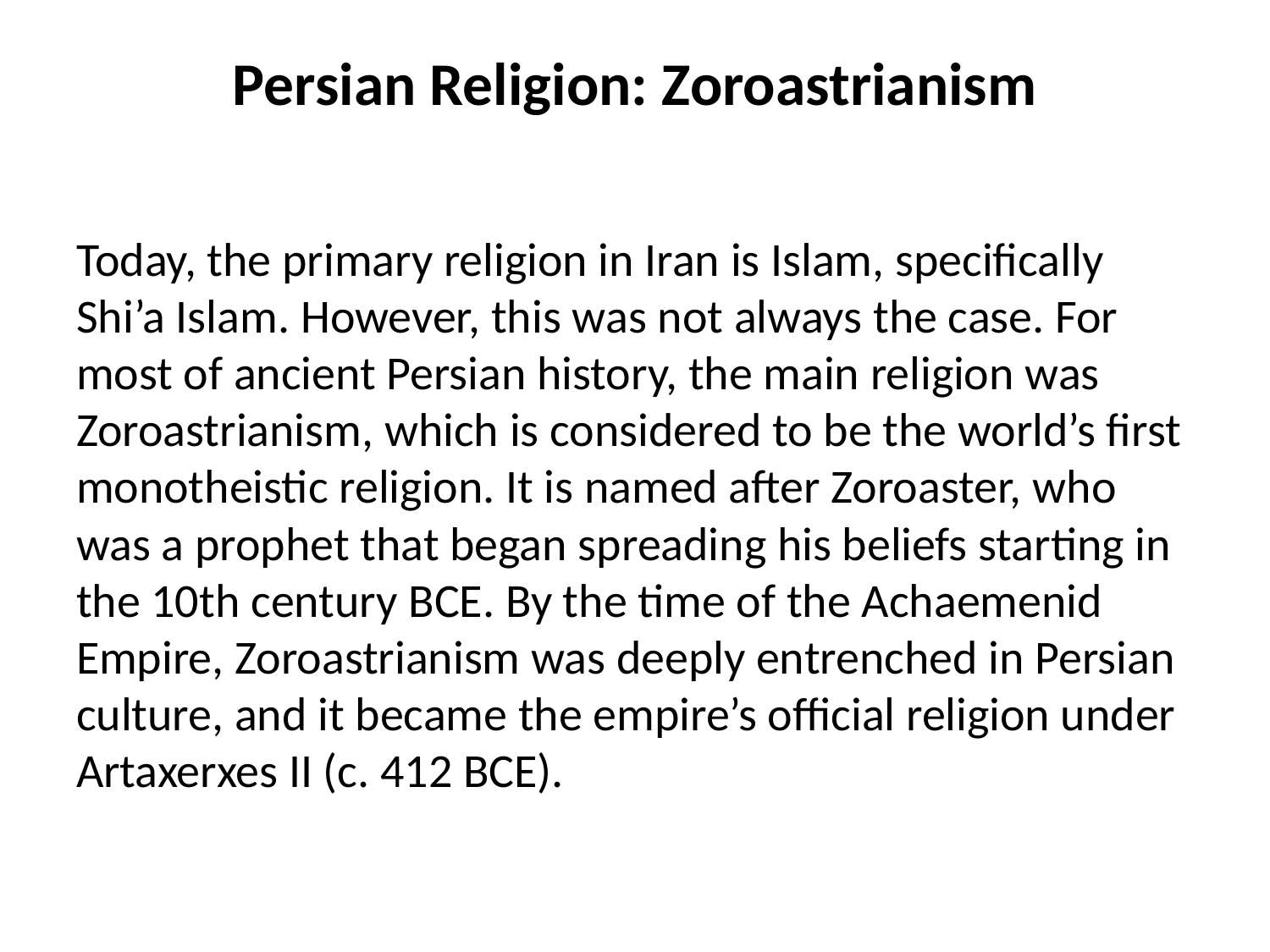

# Persian Religion: Zoroastrianism
Today, the primary religion in Iran is Islam, specifically Shi’a Islam. However, this was not always the case. For most of ancient Persian history, the main religion was Zoroastrianism, which is considered to be the world’s first monotheistic religion. It is named after Zoroaster, who was a prophet that began spreading his beliefs starting in the 10th century BCE. By the time of the Achaemenid Empire, Zoroastrianism was deeply entrenched in Persian culture, and it became the empire’s official religion under Artaxerxes II (c. 412 BCE).